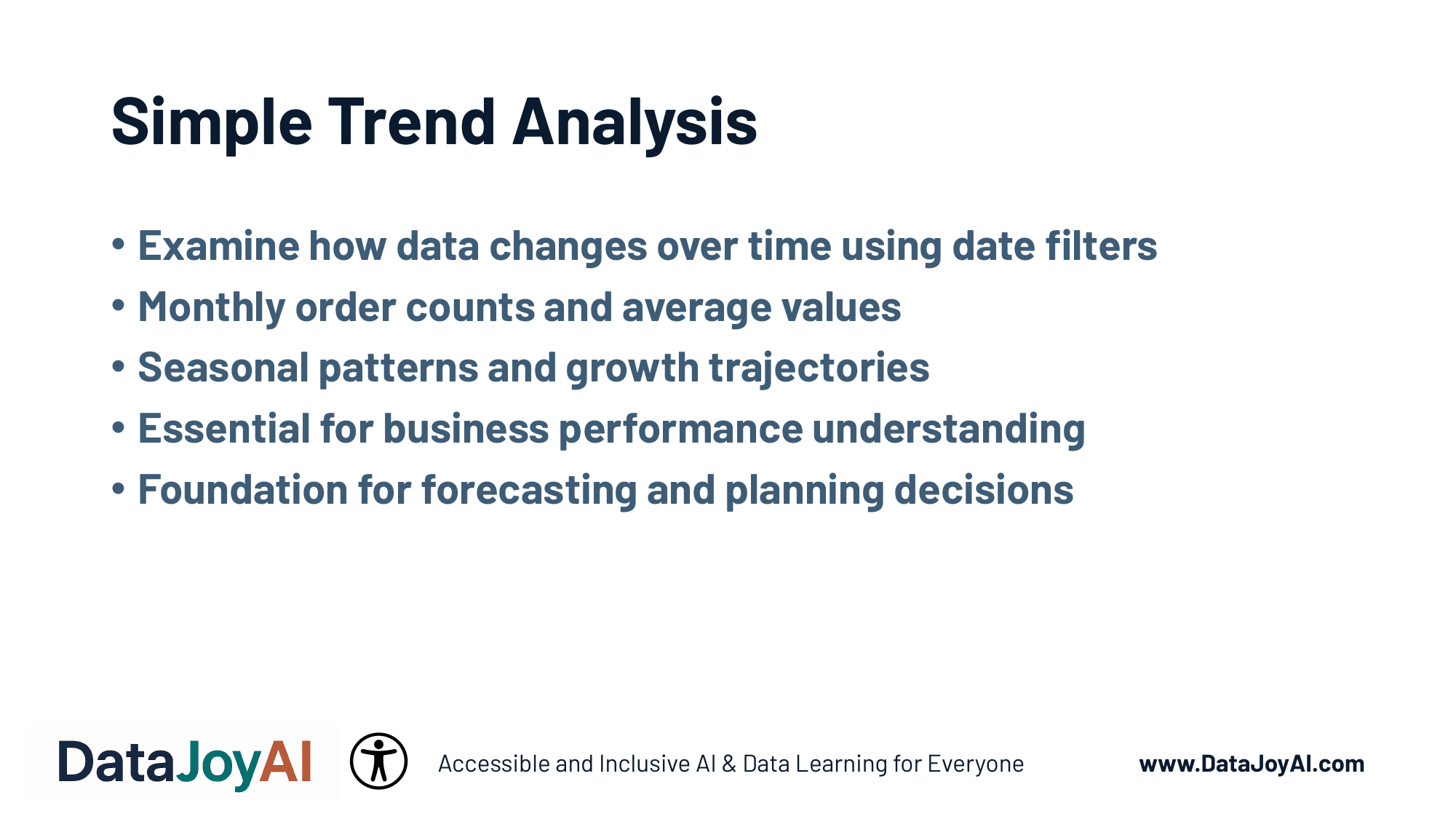

# Simple Trend Analysis
Examine how data changes over time using date filters
Monthly order counts and average values
Seasonal patterns and growth trajectories
Essential for business performance understanding
Foundation for forecasting and planning decisions